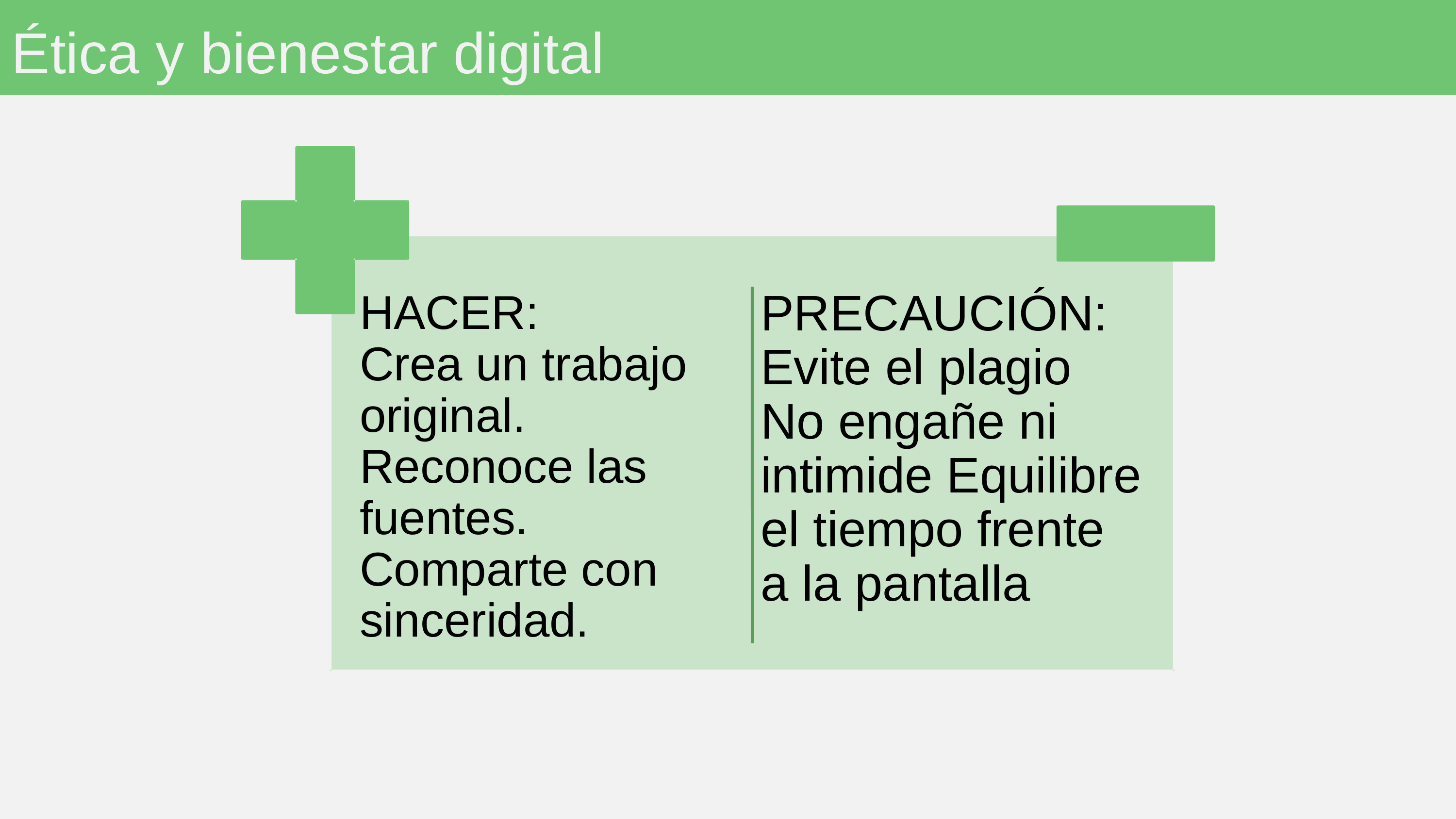

Ética y bienestar digital

PRECAUCIÓN: Evite el plagio No engañe ni intimide Equilibre el tiempo frente a la pantalla
HACER:
Crea un trabajo original. Reconoce las fuentes. Comparte con sinceridad.